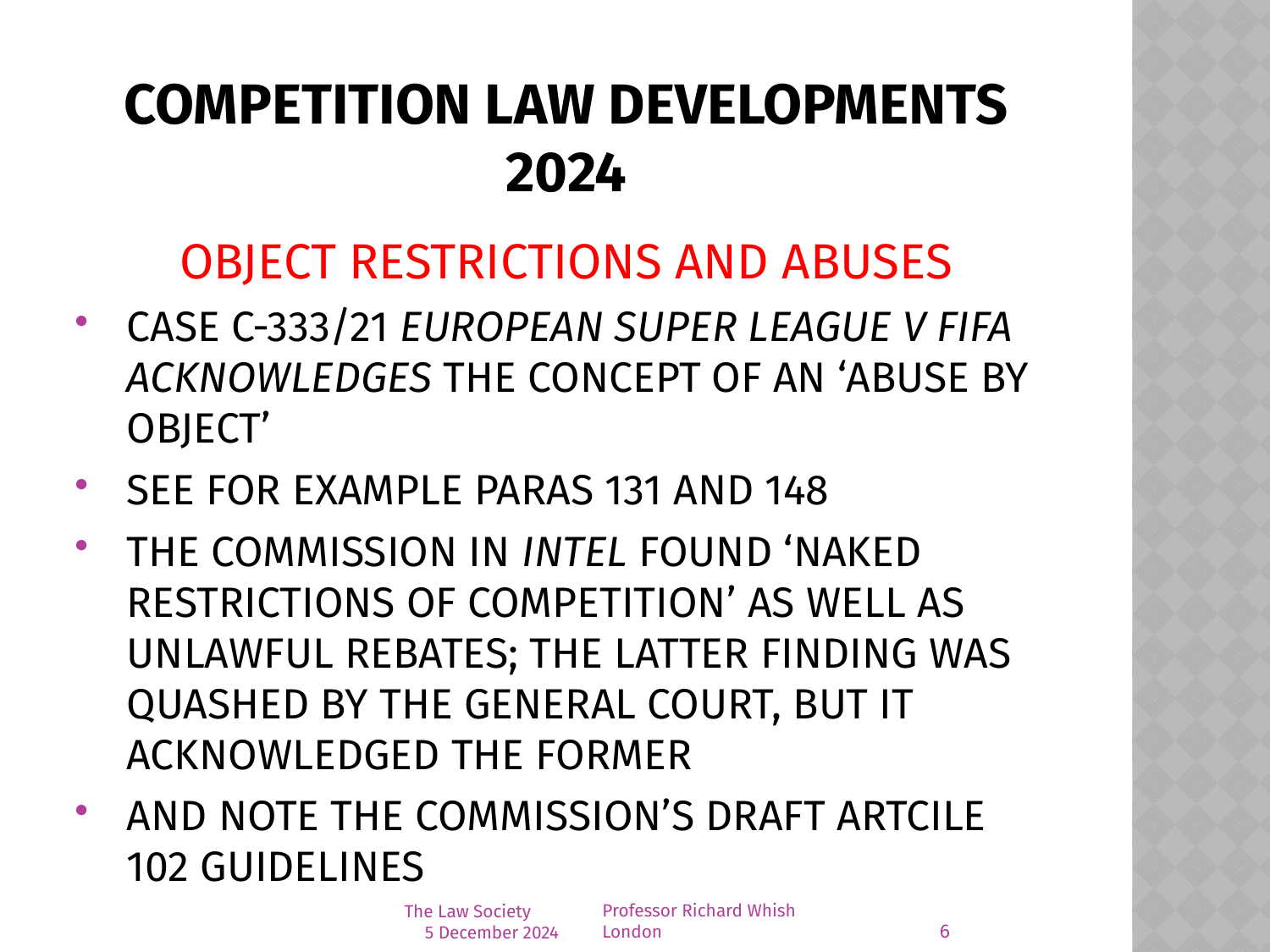

# Competition law developments 2024
OBJECT RESTRICTIONS AND ABUSES
CASE C-333/21 EUROPEAN SUPER LEAGUE V FIFA ACKNOWLEDGES THE CONCEPT OF AN ‘ABUSE BY OBJECT’
SEE FOR EXAMPLE PARAS 131 AND 148
THE COMMISSION IN INTEL FOUND ‘NAKED RESTRICTIONS OF COMPETITION’ AS WELL AS UNLAWFUL REBATES; THE LATTER FINDING WAS QUASHED BY THE GENERAL COURT, BUT IT ACKNOWLEDGED THE FORMER
AND NOTE THE COMMISSION’S DRAFT ARTCILE 102 GUIDELINES
6
The Law Society
5 December 2024
Professor Richard Whish London